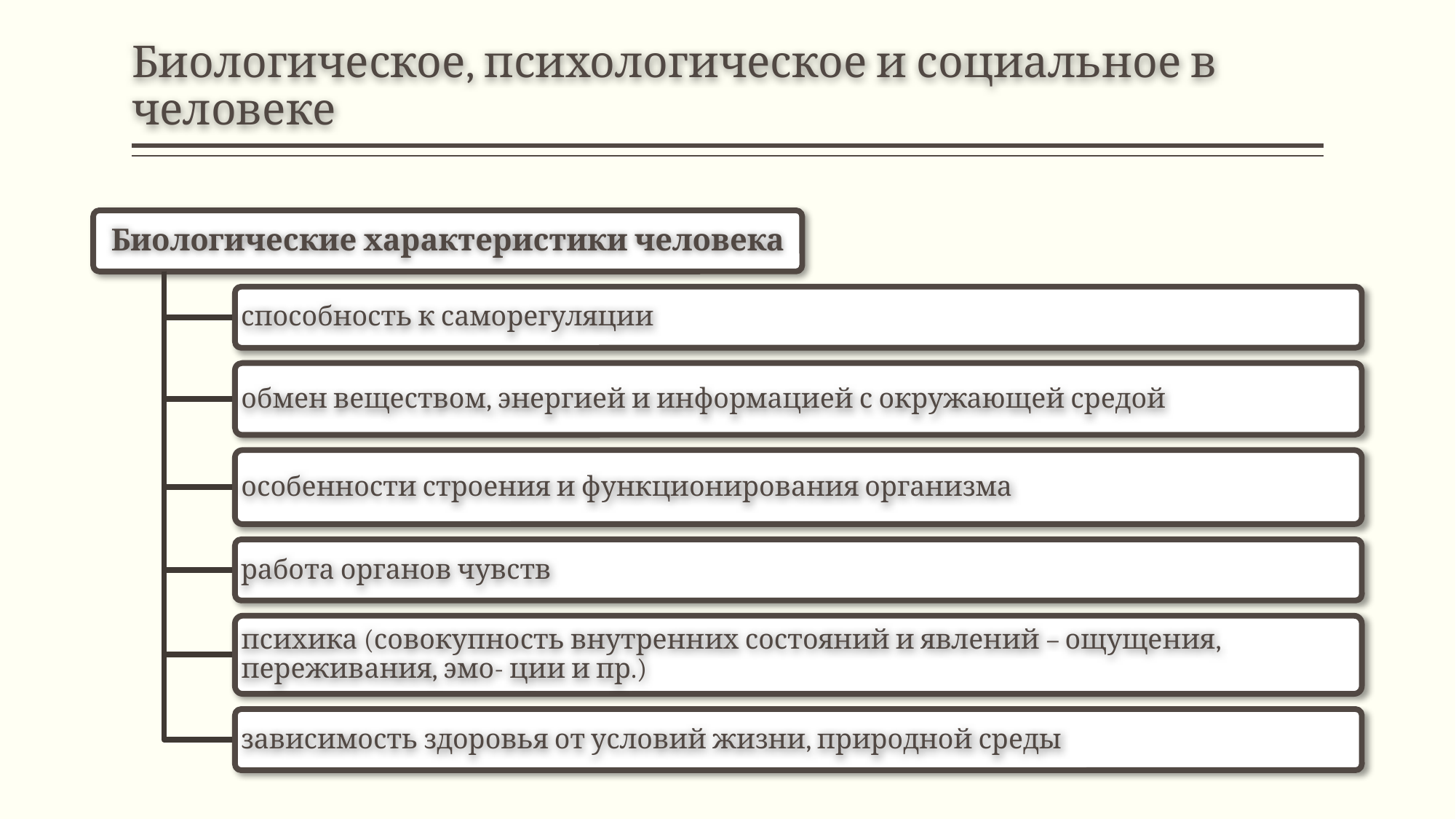

# Биологическое, психологическое и социальное в человеке

Биологические характеристики человека

способность к саморегуляции

обмен веществом, энергией и информацией с окружающей средой

особенности строения и функционирования организма

работа органов чувств

психика (совокупность внутренних состояний и явлений – ощущения, переживания, эмо- ции и пр.)

зависимость здоровья от условий жизни, природной среды